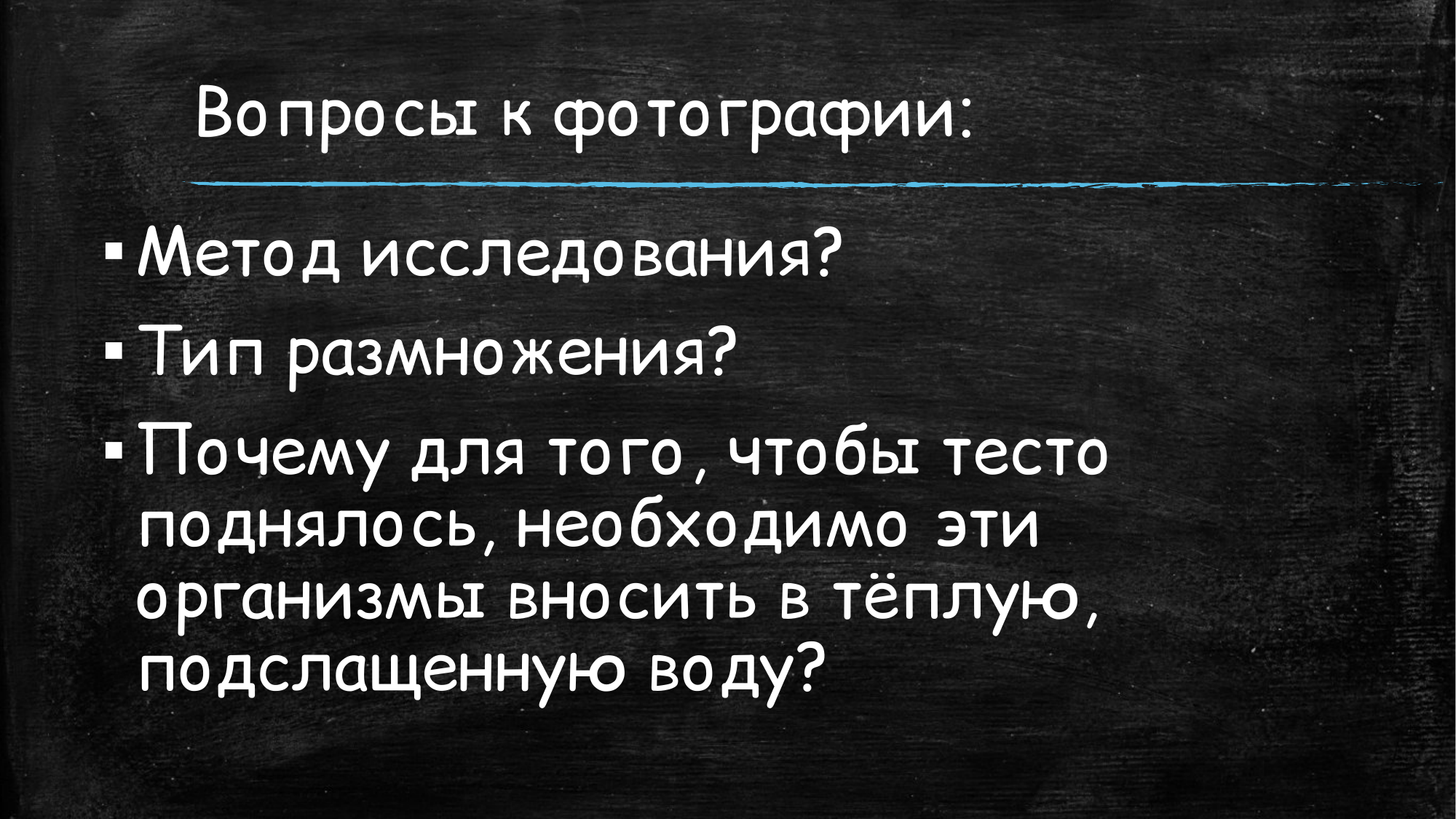

# Вопросы к фотографии:
Метод исследования?
Тип размножения?
Почему для того, чтобы тесто поднялось, необходимо эти организмы вносить в тёплую, подслащенную воду?